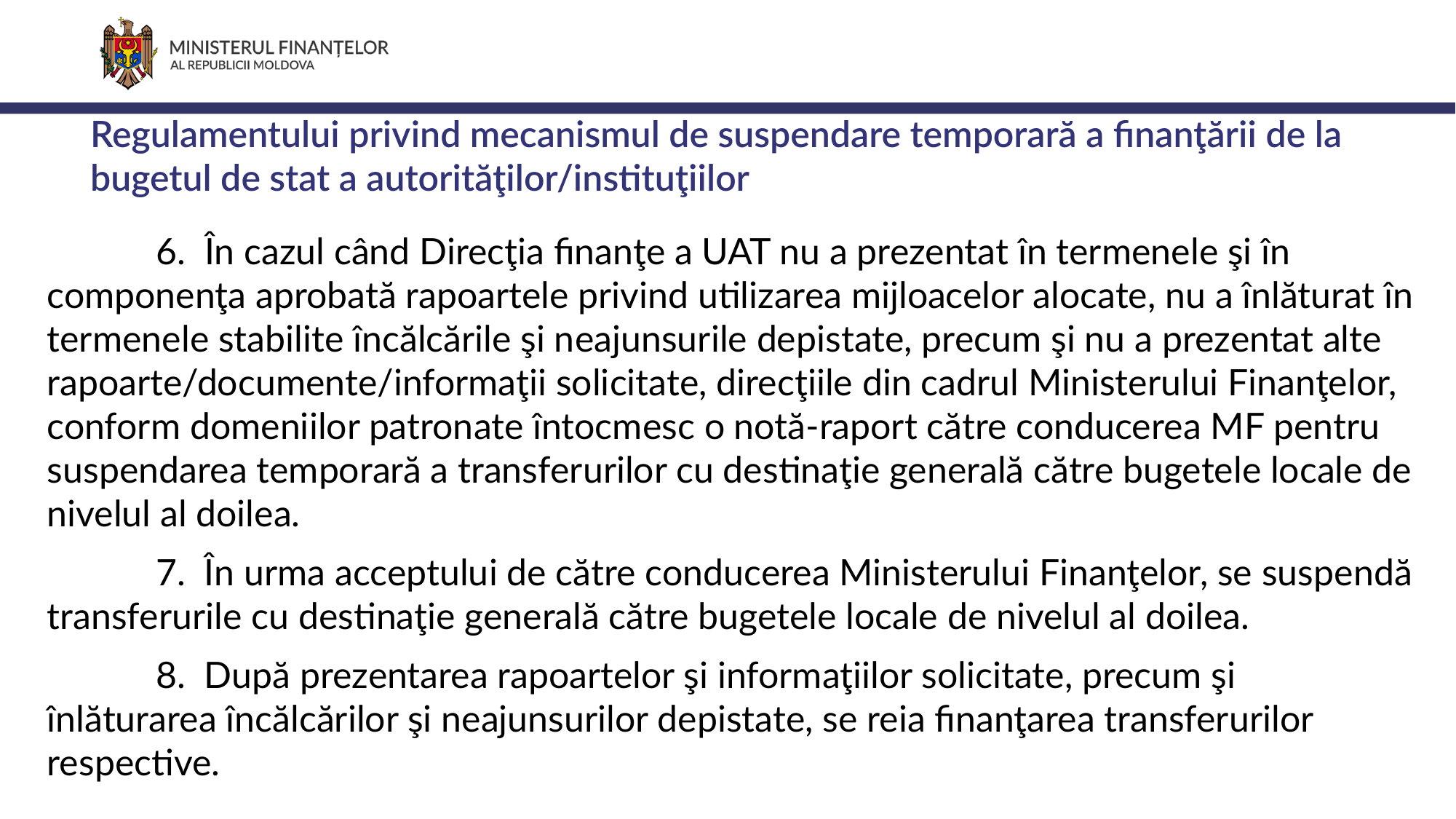

Regulamentului privind mecanismul de suspendare temporară a finanţării de la bugetul de stat a autorităţilor/instituţiilor
	6.  În cazul când Direcţia finanţe a UAT nu a prezentat în termenele şi în componenţa aprobată rapoartele privind utilizarea mijloacelor alocate, nu a înlăturat în termenele stabilite încălcările şi neajunsurile depistate, precum şi nu a prezentat alte rapoarte/documente/informaţii solicitate, direcţiile din cadrul Ministerului Finanţelor, conform domeniilor patronate întocmesc o notă-raport către conducerea MF pentru suspendarea temporară a transferurilor cu destinaţie generală către bugetele locale de nivelul al doilea.
	7.  În urma acceptului de către conducerea Ministerului Finanţelor, se suspendă transferurile cu destinaţie generală către bugetele locale de nivelul al doilea.
	8.  După prezentarea rapoartelor şi informaţiilor solicitate, precum şi înlăturarea încălcărilor şi neajunsurilor depistate, se reia finanţarea transferurilor respective.